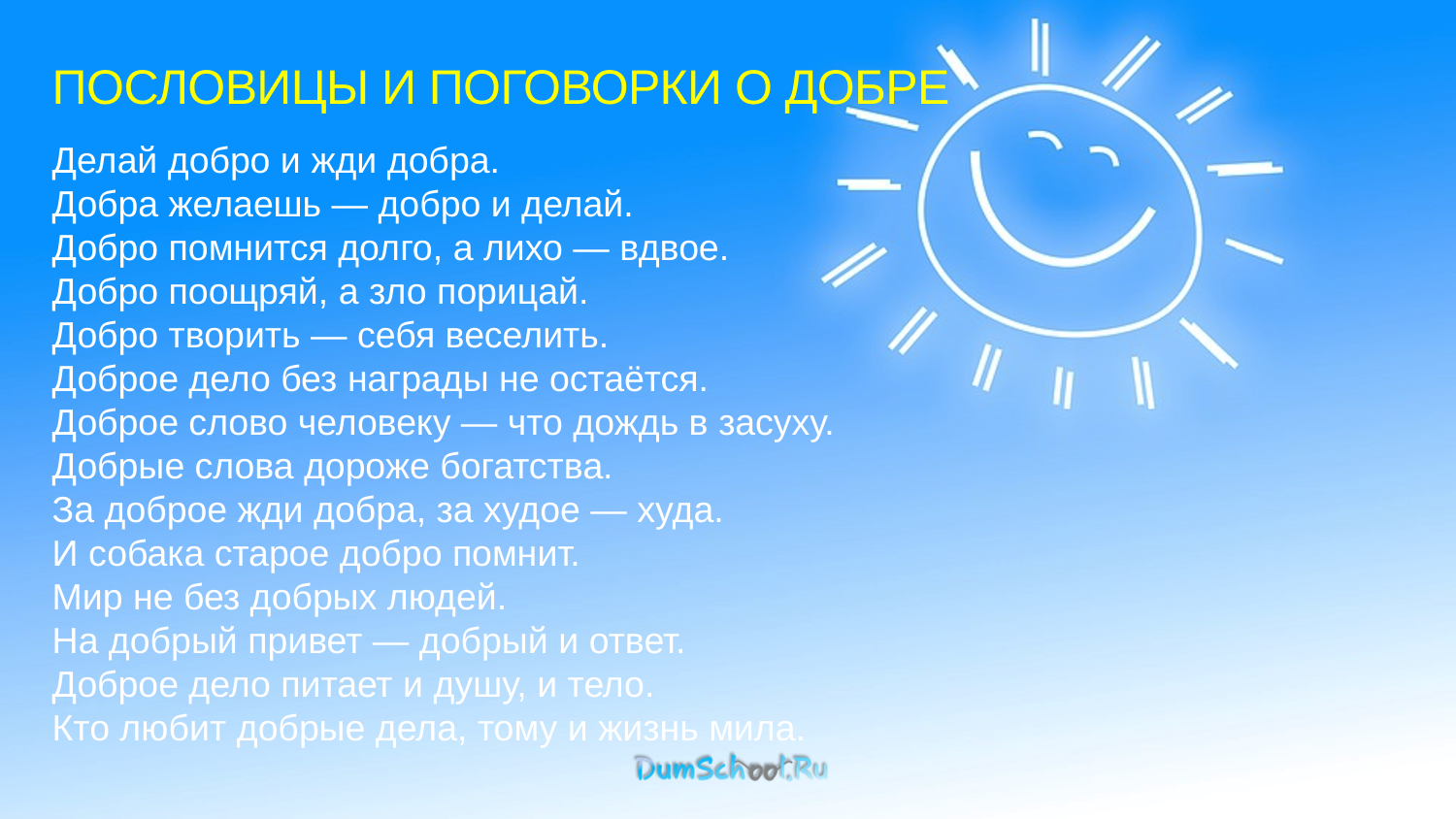

ПОСЛОВИЦЫ И ПОГОВОРКИ О ДОБРЕ

Делай добро и жди добра.
Добра желаешь — добро и делай.
Добро помнится долго, а лихо — вдвое.
Добро поощряй, а зло порицай.
Добро творить — себя веселить.
Доброе дело без награды не остаётся.
Доброе слово человеку — что дождь в засуху.
Добрые слова дороже богатства.
За доброе жди добра, за худое — худа.
И собака старое добро помнит.
Мир не без добрых людей.
На добрый привет — добрый и ответ.
Доброе дело питает и душу, и тело.
Кто любит добрые дела, тому и жизнь мила.